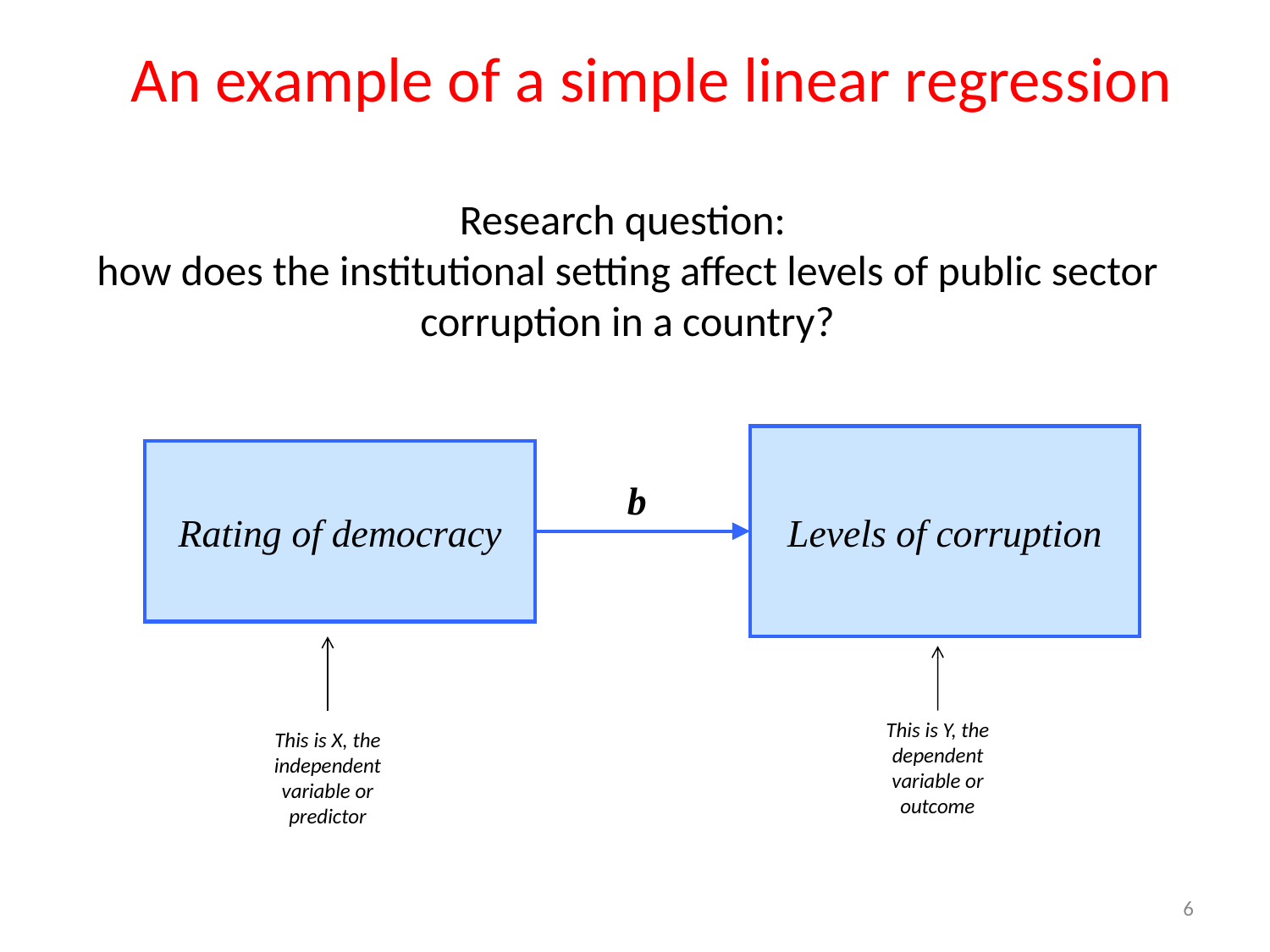

# An example of a simple linear regression
Research question:
how does the institutional setting affect levels of public sector corruption in a country?
Levels of corruption

b
Rating of democracy
This is Y, the dependent variable or outcome
This is X, the independent variable or predictor
6